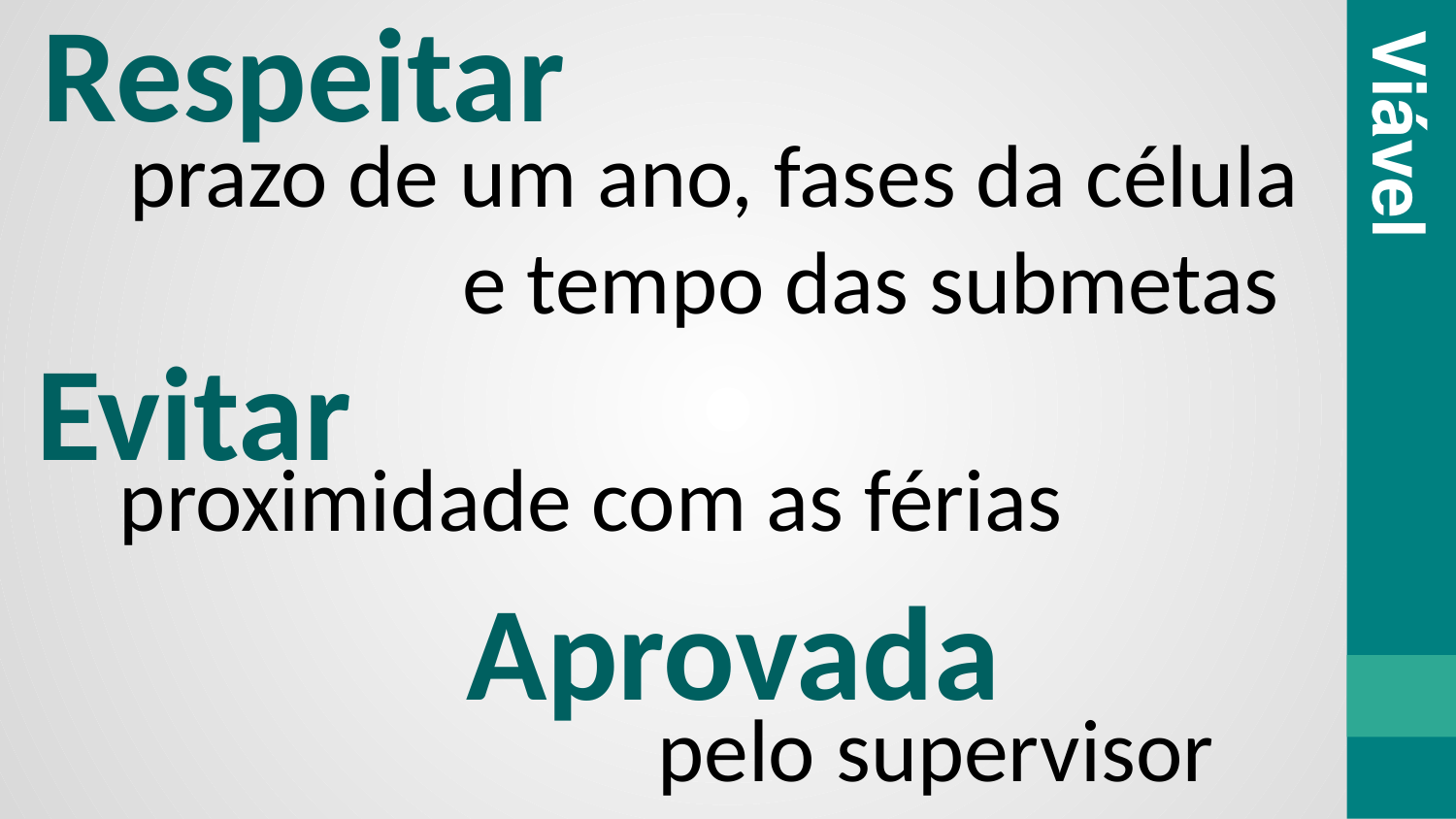

Respeitar
prazo de um ano, fases da célula e tempo das submetas
Viável
Evitar
proximidade com as férias
Aprovada
pelo supervisor